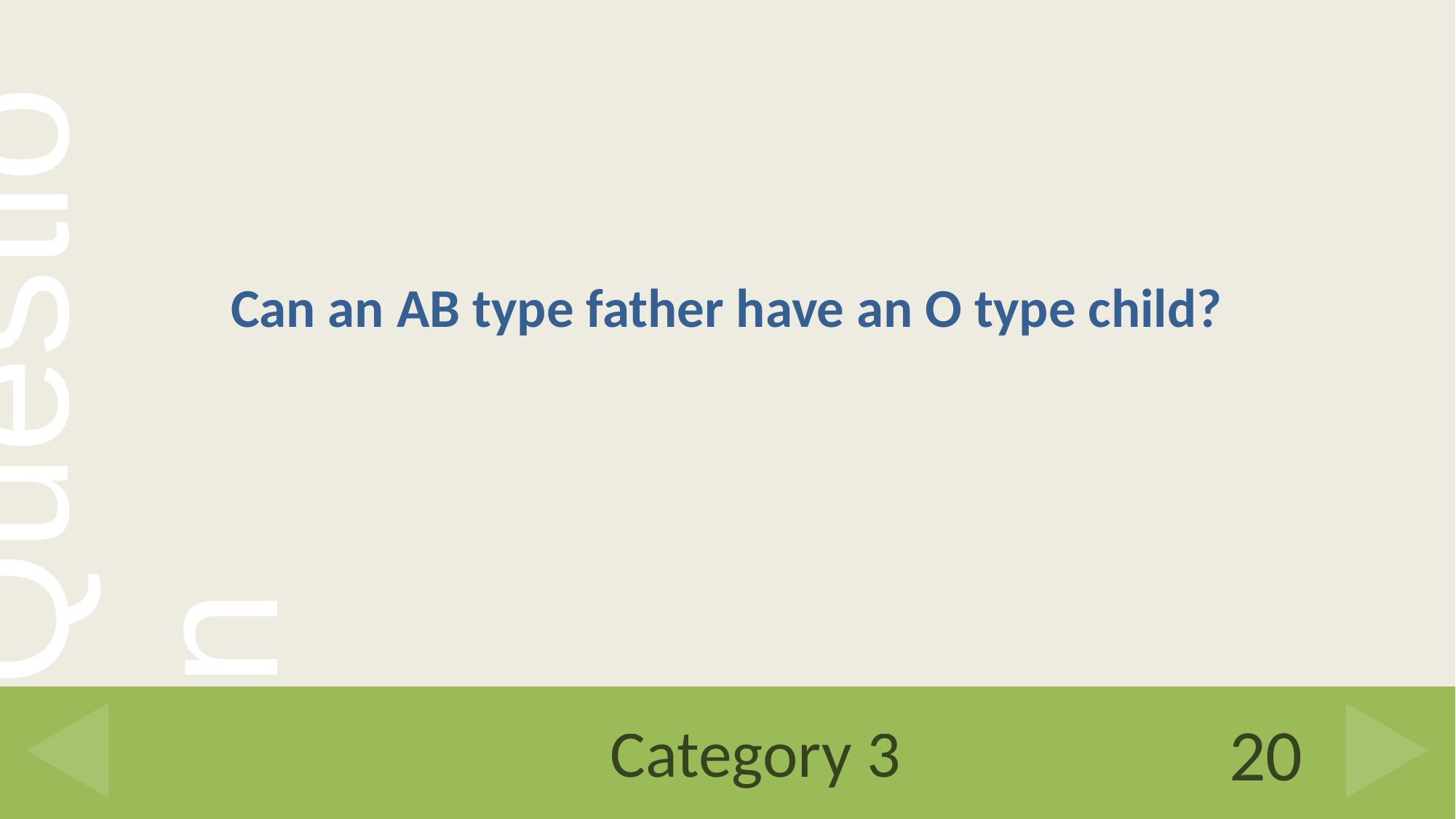

Can an AB type father have an O type child?

# Category 3
20